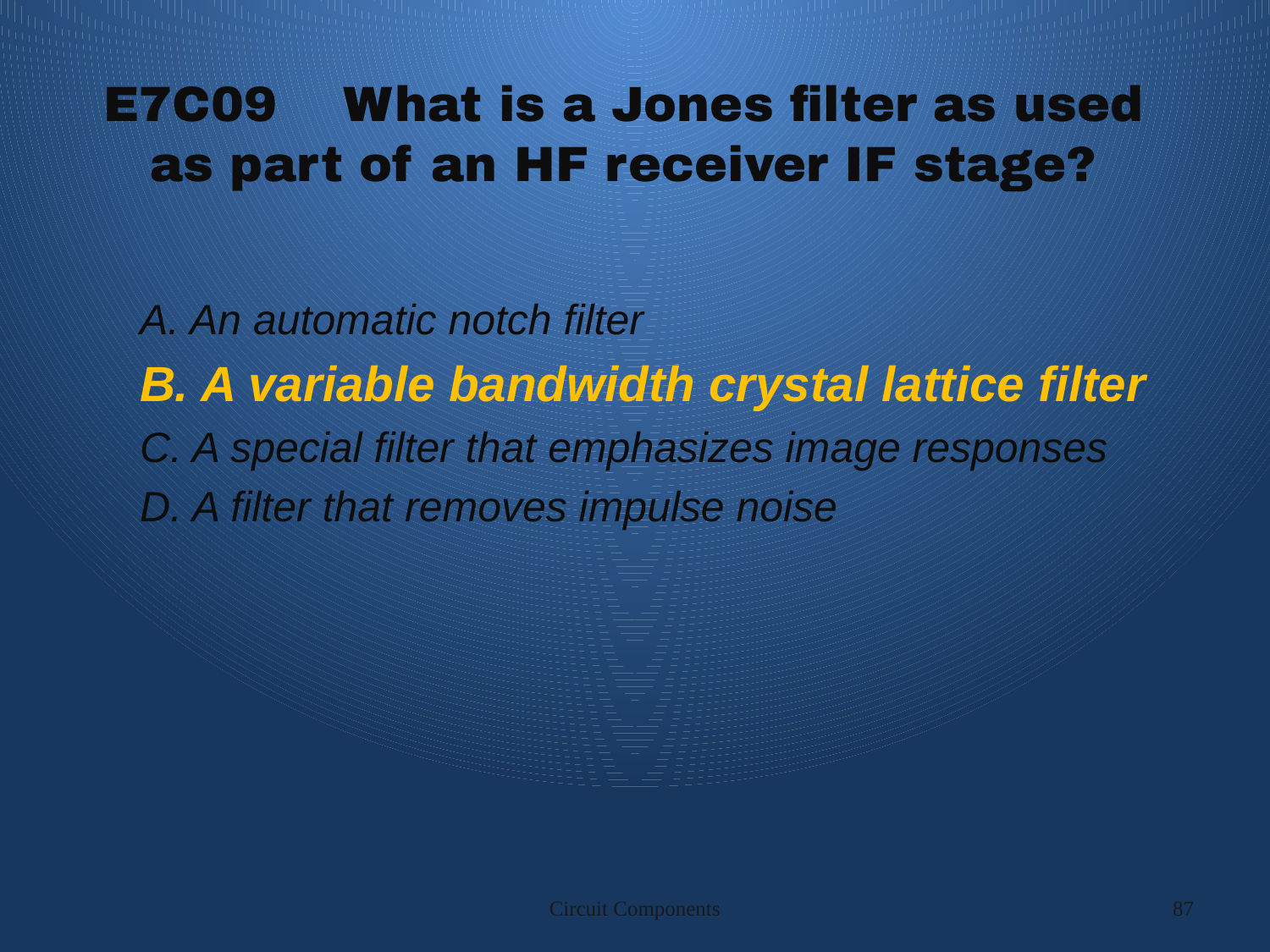

# E7C09    What is a Jones filter as used as part of an HF receiver IF stage?
A. An automatic notch filter
B. A variable bandwidth crystal lattice filter
C. A special filter that emphasizes image responses
D. A filter that removes impulse noise
Circuit Components
87